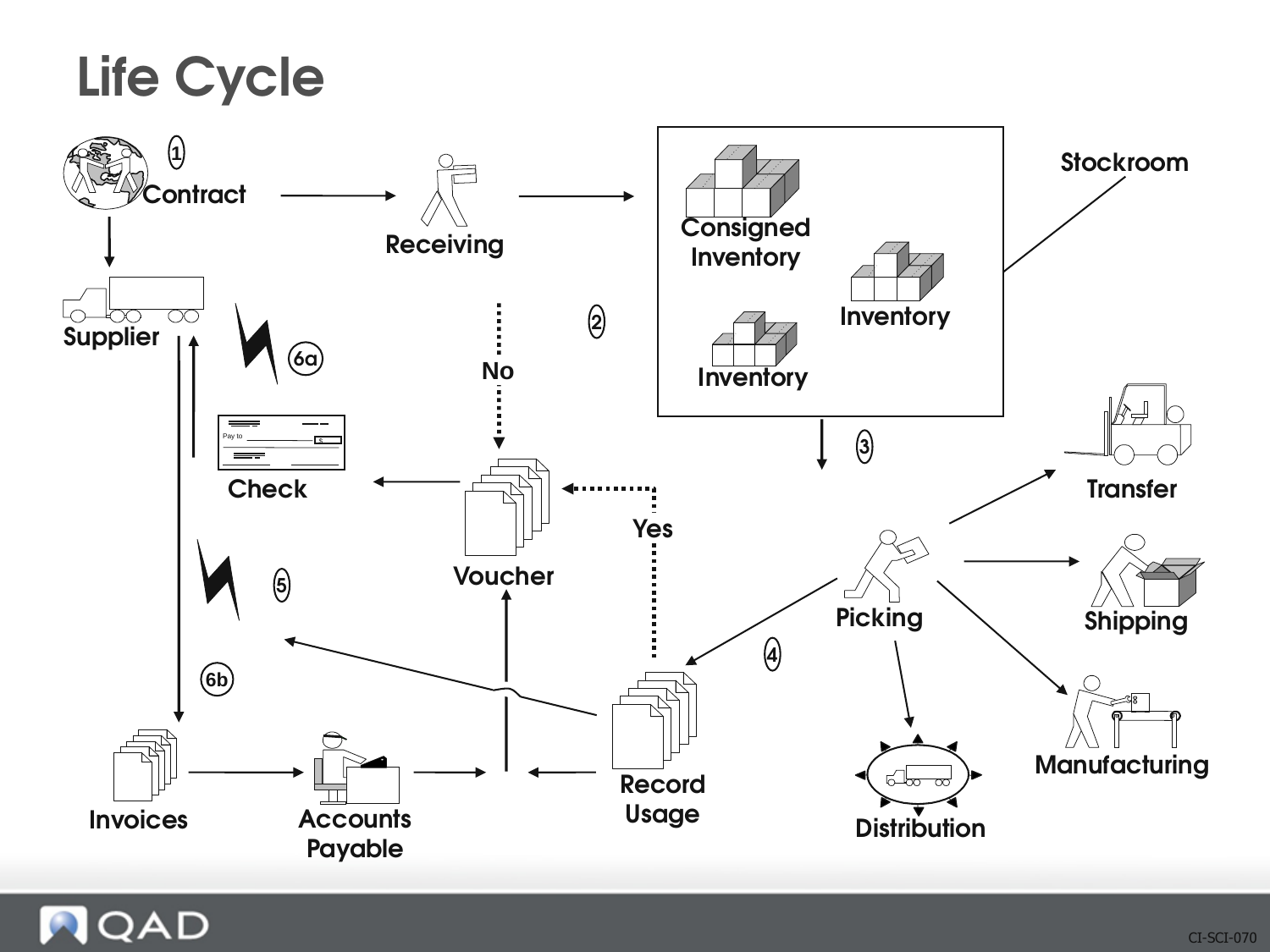

# Life Cycle

1

Stockroom

Contract

Consigned
Inventory

Receiving

Inventory

2

Supplier

6a
No
Inventory

Pay to

$

3

Check
Transfer

Yes

Voucher

5

Picking
Shipping
4

6b

Manufacturing
Record
Usage

Accounts
Payable
Invoices
Distribution
CI-SCI-070